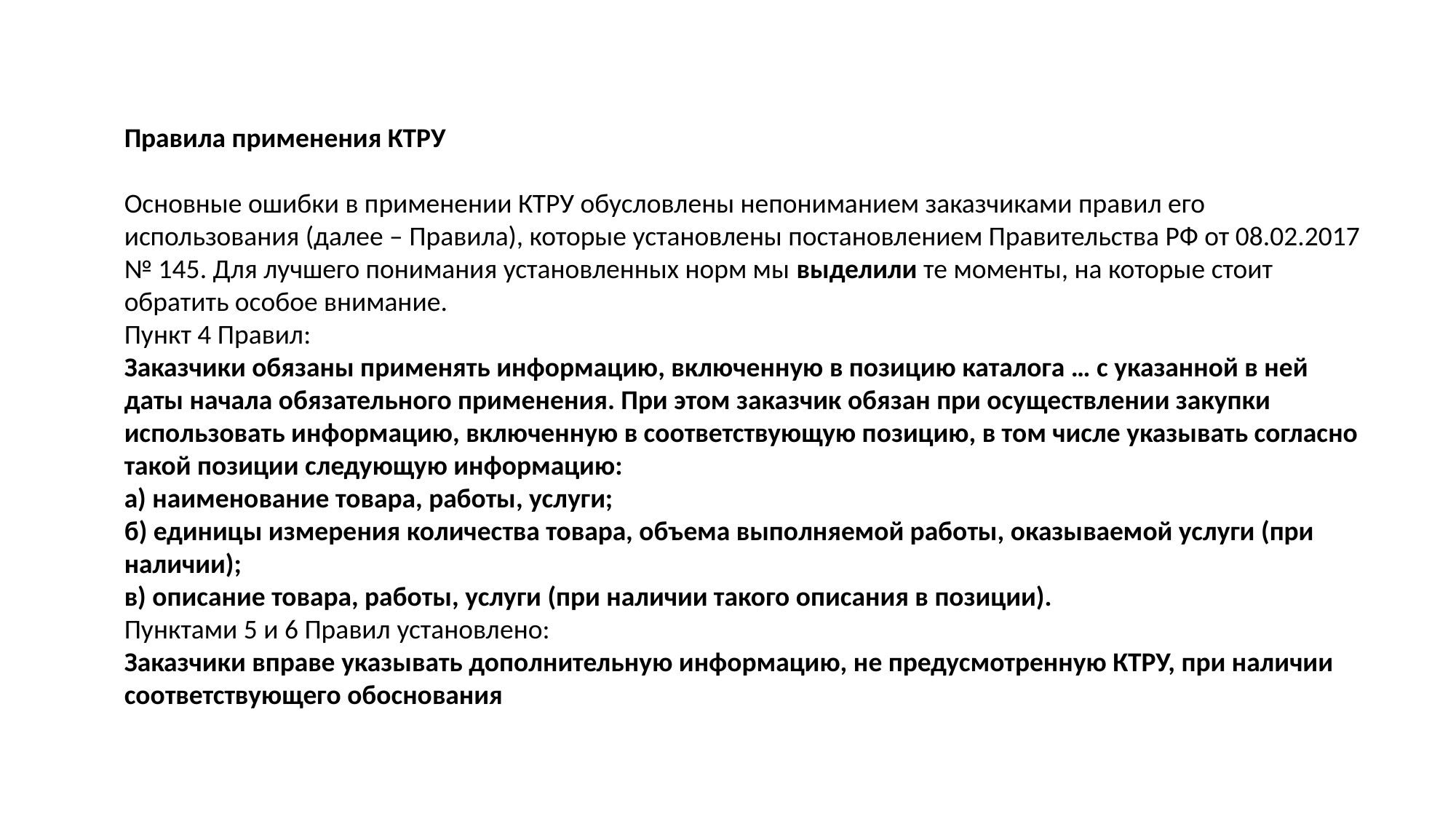

Правила применения КТРУ

Основные ошибки в применении КТРУ обусловлены непониманием заказчиками правил его использования (далее – Правила), которые установлены постановлением Правительства РФ от 08.02.2017 № 145. Для лучшего понимания установленных норм мы выделили те моменты, на которые стоит обратить особое внимание.
Пункт 4 Правил:
Заказчики обязаны применять информацию, включенную в позицию каталога … с указанной в ней даты начала обязательного применения. При этом заказчик обязан при осуществлении закупки использовать информацию, включенную в соответствующую позицию, в том числе указывать согласно такой позиции следующую информацию:
а) наименование товара, работы, услуги;
б) единицы измерения количества товара, объема выполняемой работы, оказываемой услуги (при наличии);
в) описание товара, работы, услуги (при наличии такого описания в позиции).
Пунктами 5 и 6 Правил установлено:
Заказчики вправе указывать дополнительную информацию, не предусмотренную КТРУ, при наличии соответствующего обоснования